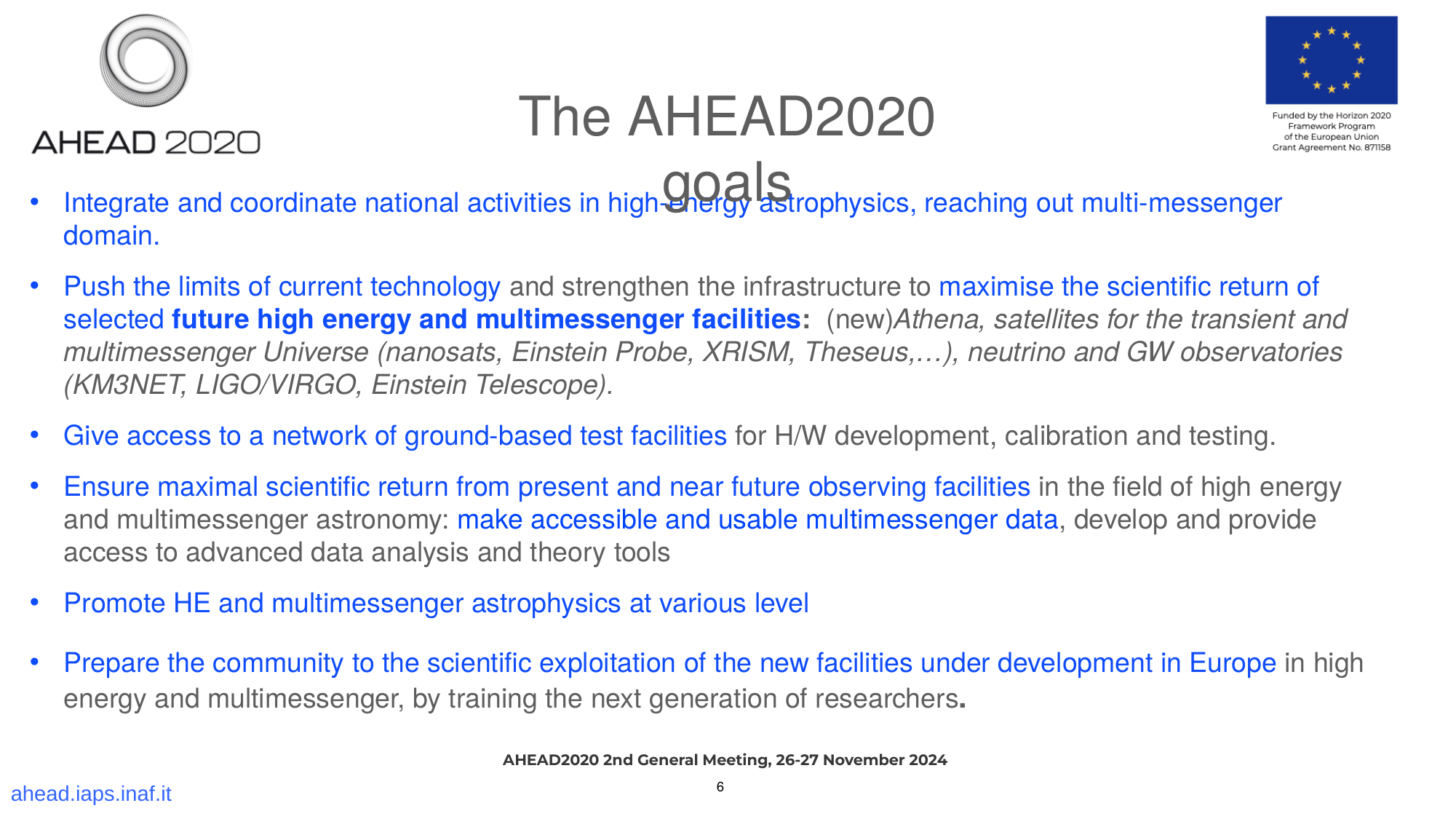

The AHEAD2020 goals
Integrate and coordinate national activities in high-energy astrophysics, reaching out multi-messenger domain.
Push the limits of current technology and strengthen the infrastructure to maximise the scientific return of selected future high energy and multimessenger facilities:  (new)Athena, satellites for the transient and multimessenger Universe (nanosats, Einstein Probe, XRISM, Theseus,…), neutrino and GW observatories (KM3NET, LIGO/VIRGO, Einstein Telescope).
Give access to a network of ground-based test facilities for H/W development, calibration and testing.
Ensure maximal scientific return from present and near future observing facilities in the field of high energy and multimessenger astronomy: make accessible and usable multimessenger data, develop and provide access to advanced data analysis and theory tools
Promote HE and multimessenger astrophysics at various level

Prepare the community to the scientific exploitation of the new facilities under development in Europe in high energy and multimessenger, by training the next generation of researchers.

AHEAD2020 2nd General Meeting, 26-27 November 2024
6
ahead.iaps.inaf.it